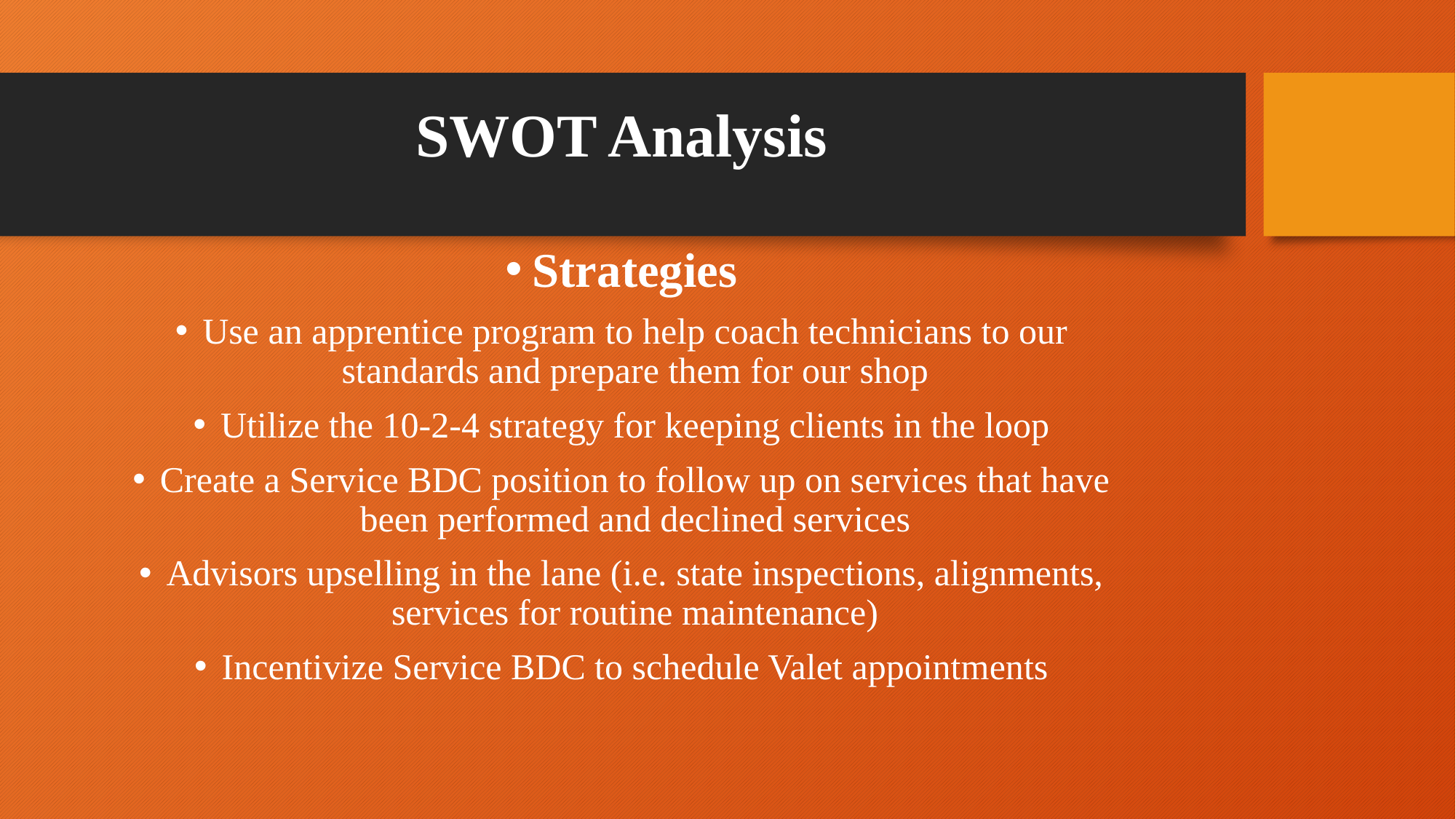

# SWOT Analysis
Strategies
Use an apprentice program to help coach technicians to our standards and prepare them for our shop
Utilize the 10-2-4 strategy for keeping clients in the loop
Create a Service BDC position to follow up on services that have been performed and declined services
Advisors upselling in the lane (i.e. state inspections, alignments, services for routine maintenance)
Incentivize Service BDC to schedule Valet appointments